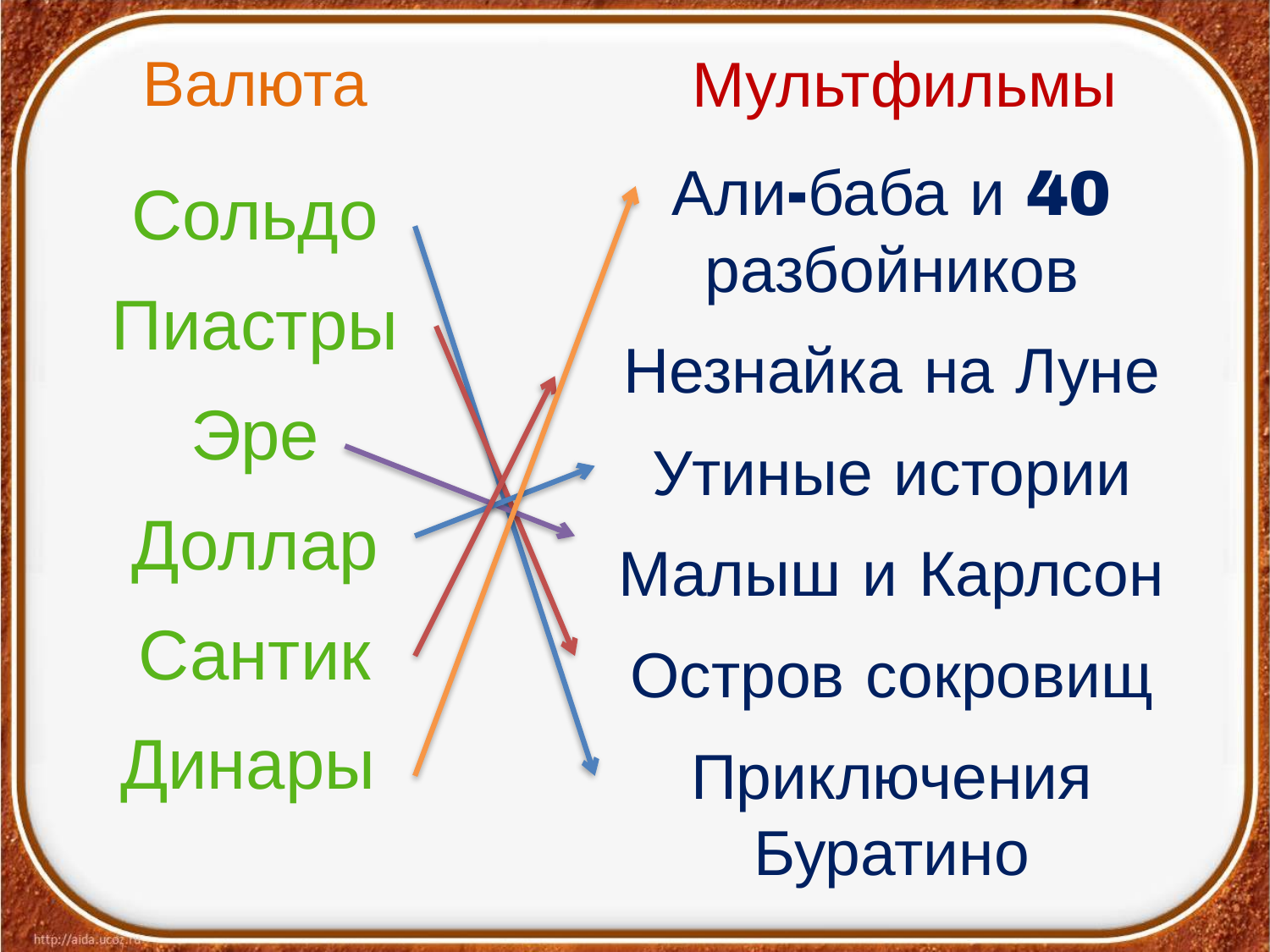

Валюта

Сольдо

Пиастры

Эре

Доллар

Сантик

Динары
Мультфильмы
Али-баба и 40 разбойников

Незнайка на Луне

Утиные истории

Малыш и Карлсон

Остров сокровищ

Приключения Буратино